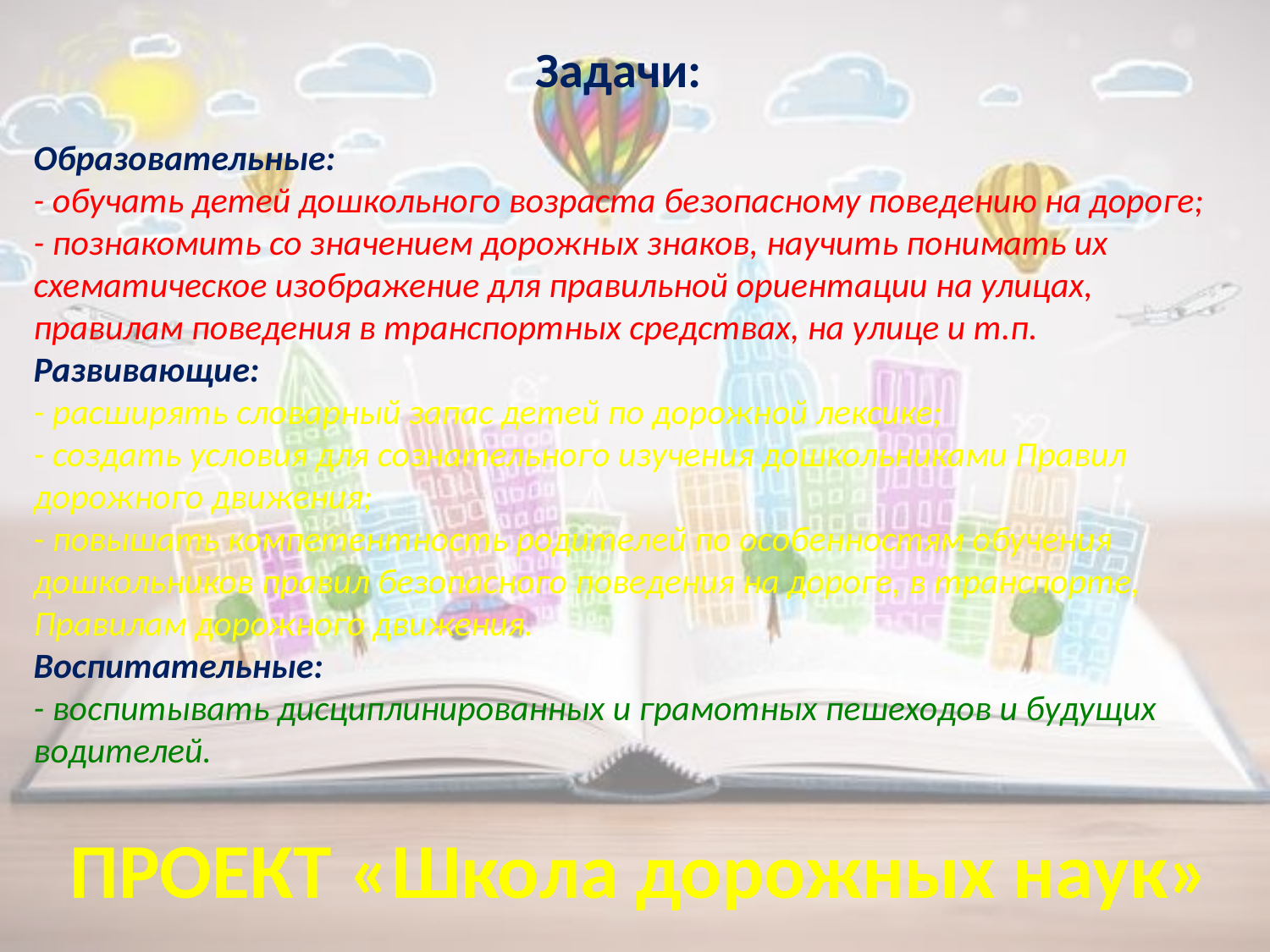

Задачи:
Образовательные:
- обучать детей дошкольного возраста безопасному поведению на дороге;
- познакомить со значением дорожных знаков, научить понимать их схематическое изображение для правильной ориентации на улицах, правилам поведения в транспортных средствах, на улице и т.п.
Развивающие:
- расширять словарный запас детей по дорожной лексике;
- создать условия для сознательного изучения дошкольниками Правил дорожного движения;
- повышать компетентность родителей по особенностям обучения дошкольников правил безопасного поведения на дороге, в транспорте, Правилам дорожного движения.
Воспитательные:
- воспитывать дисциплинированных и грамотных пешеходов и будущих водителей.

ПРОЕКТ «Школа дорожных наук»